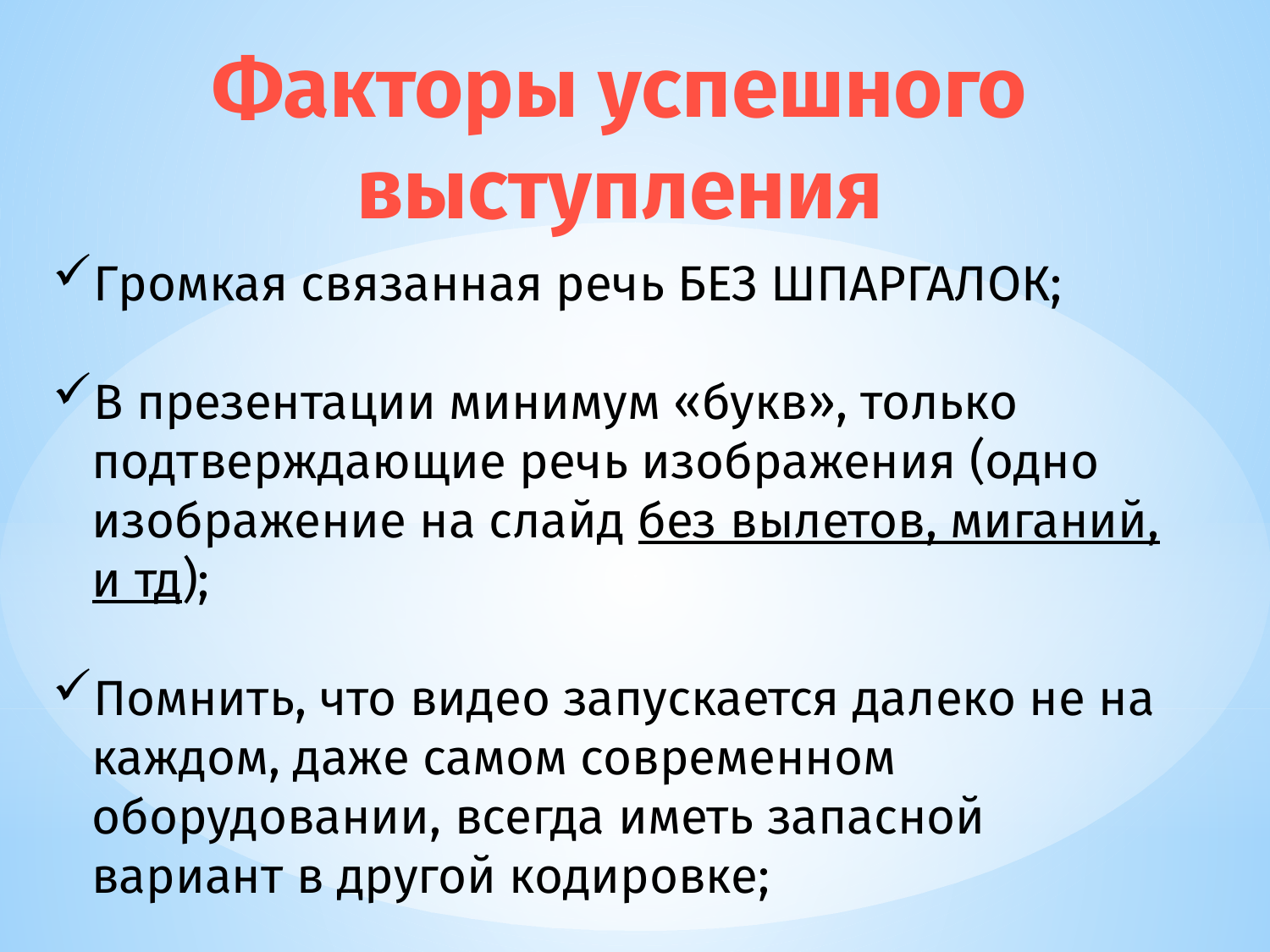

Факторы успешного выступления
Громкая связанная речь БЕЗ ШПАРГАЛОК;

В презентации минимум «букв», только подтверждающие речь изображения (одно изображение на слайд без вылетов, миганий, и тд);

Помнить, что видео запускается далеко не на каждом, даже самом современном оборудовании, всегда иметь запасной вариант в другой кодировке;